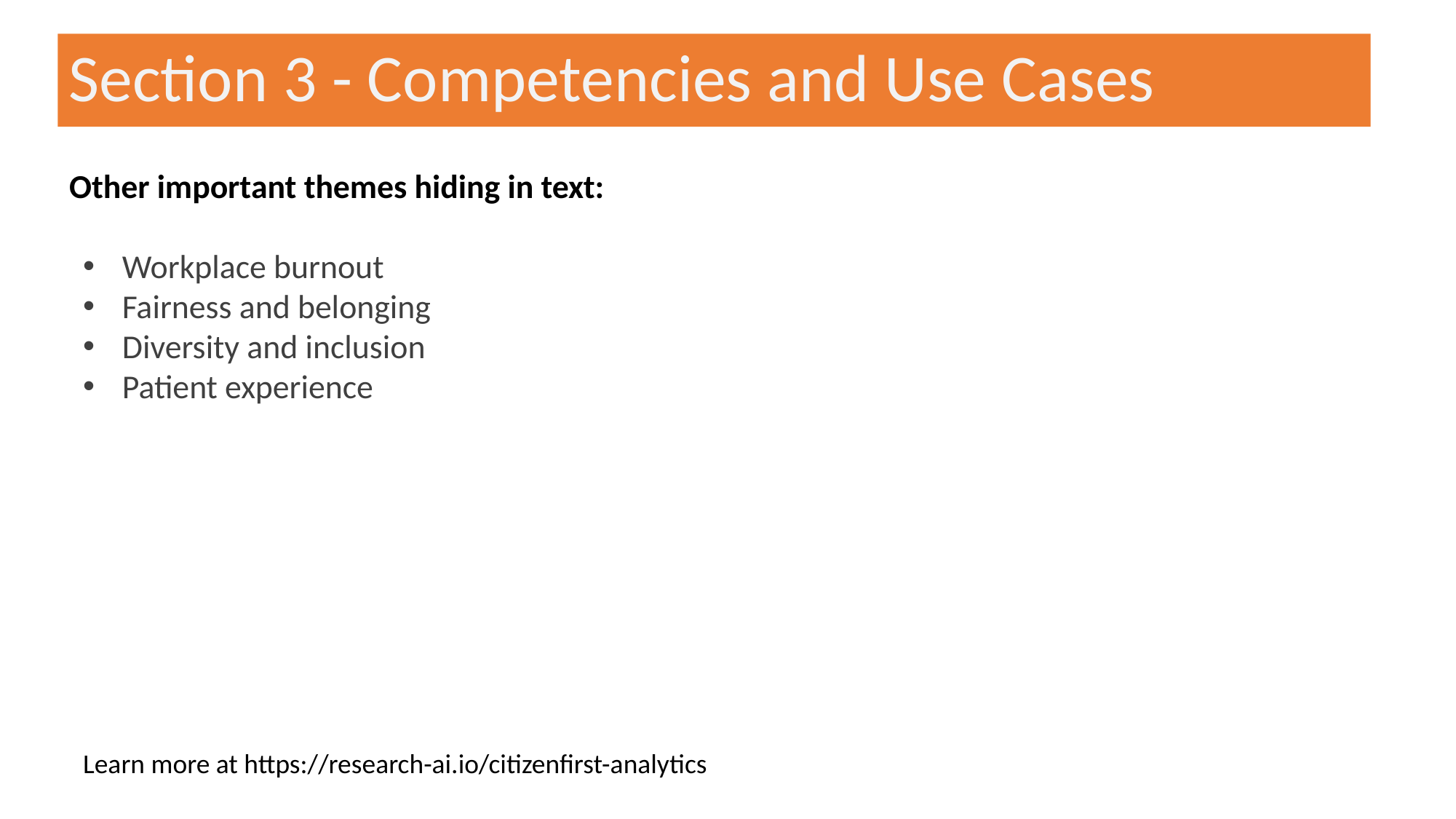

Section 3 - Competencies and Use Cases
Other important themes hiding in text:

Workplace burnout
Fairness and belonging
Diversity and inclusion
Patient experience

Learn more at https://research-ai.io/citizenfirst-analytics